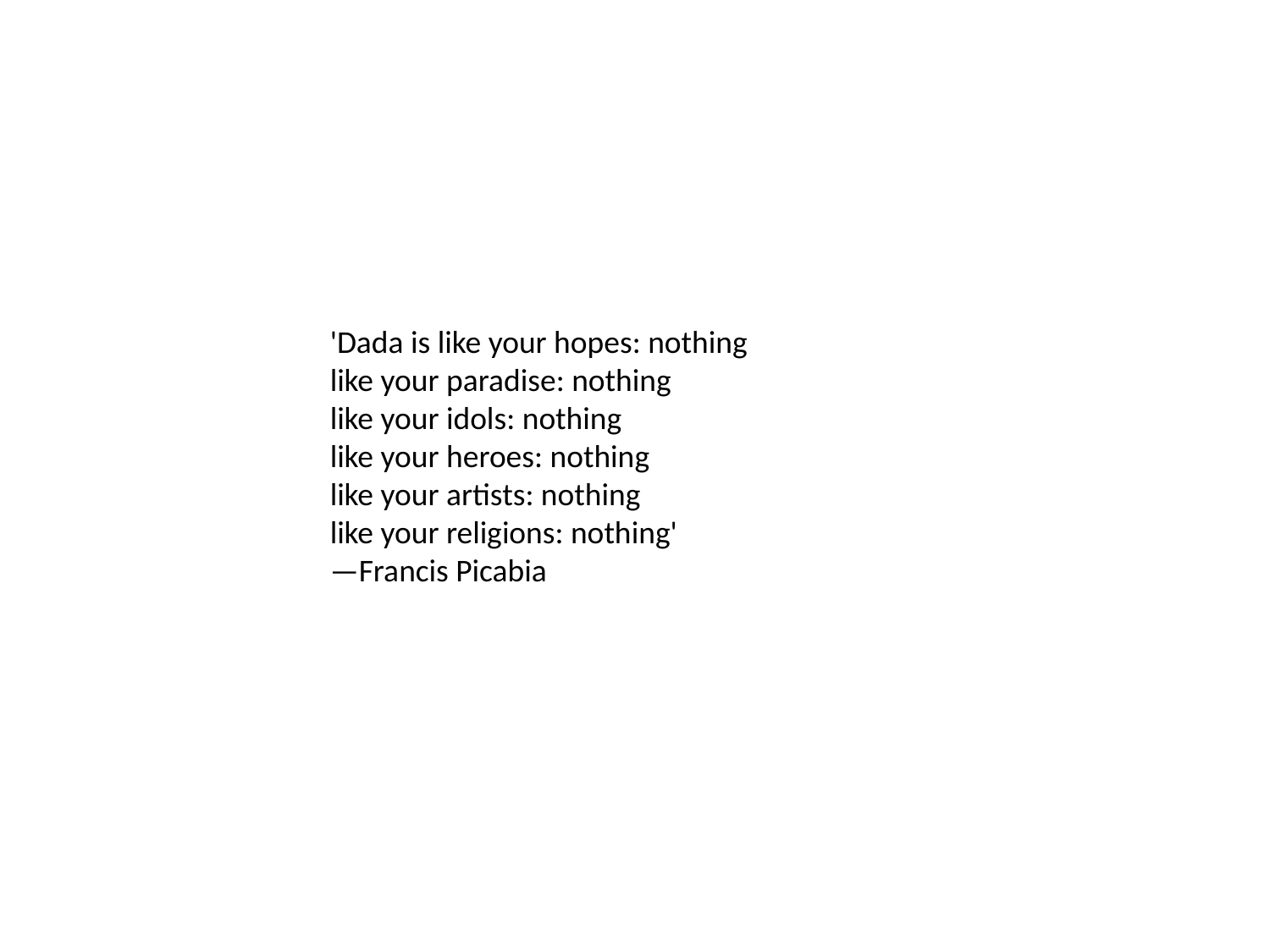

'Dada is like your hopes: nothing
like your paradise: nothing
like your idols: nothing
like your heroes: nothing
like your artists: nothing
like your religions: nothing'
—Francis Picabia